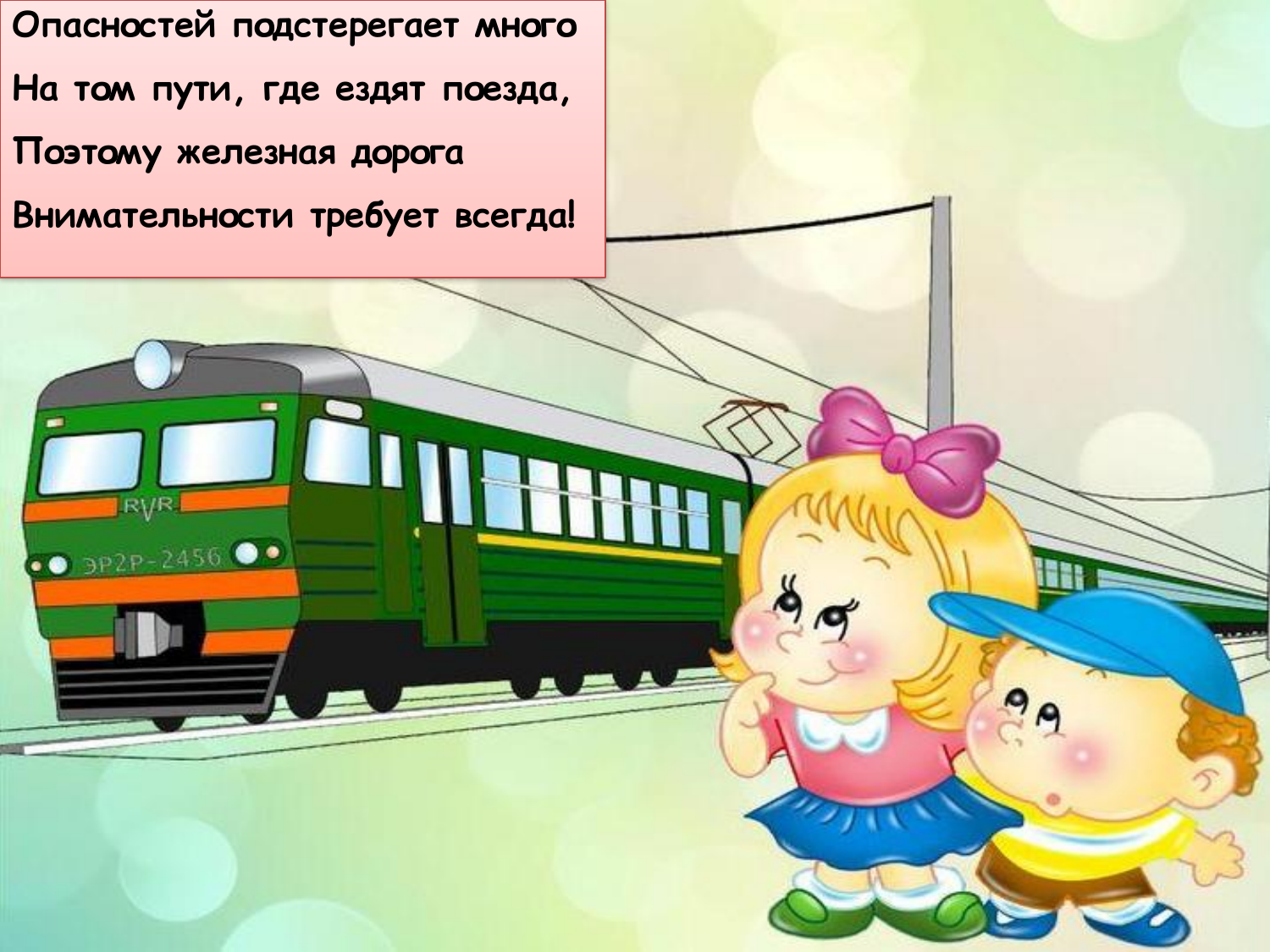

Опасностей подстерегает много
На том пути, где ездят поезда,
Поэтому железная дорога
Внимательности требует всегда!